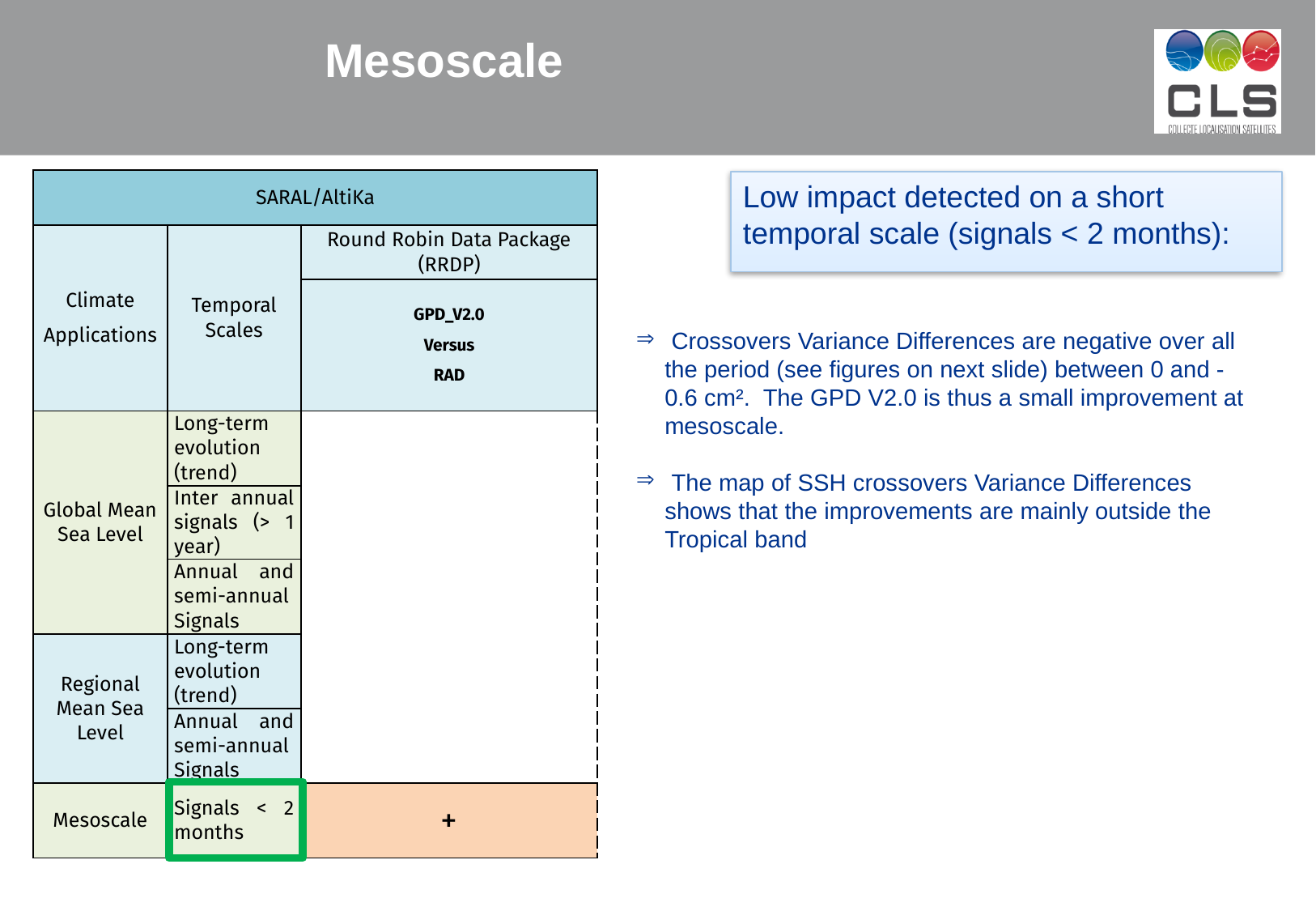

Mesoscale
| SARAL/AltiKa |  |  |
| --- | --- | --- |
| Climate Applications | Temporal Scales | Round Robin Data Package (RRDP) |
|  |  | GPD\_V2.0 Versus RAD |
| Global Mean Sea Level | Long-term evolution (trend) |  |
|  | Inter annual signals (> 1 year) |  |
|  | Annual and semi-annual Signals |  |
| Regional Mean Sea Level | Long-term evolution (trend) |  |
|  | Annual and semi-annual Signals |  |
| Mesoscale | Signals < 2 months | + |
Low impact detected on a short temporal scale (signals < 2 months):

 Crossovers Variance Differences are negative over all the period (see figures on next slide) between 0 and -0.6 cm².  The GPD V2.0 is thus a small improvement at mesoscale.

 The map of SSH crossovers Variance Differences shows that the improvements are mainly outside the Tropical band